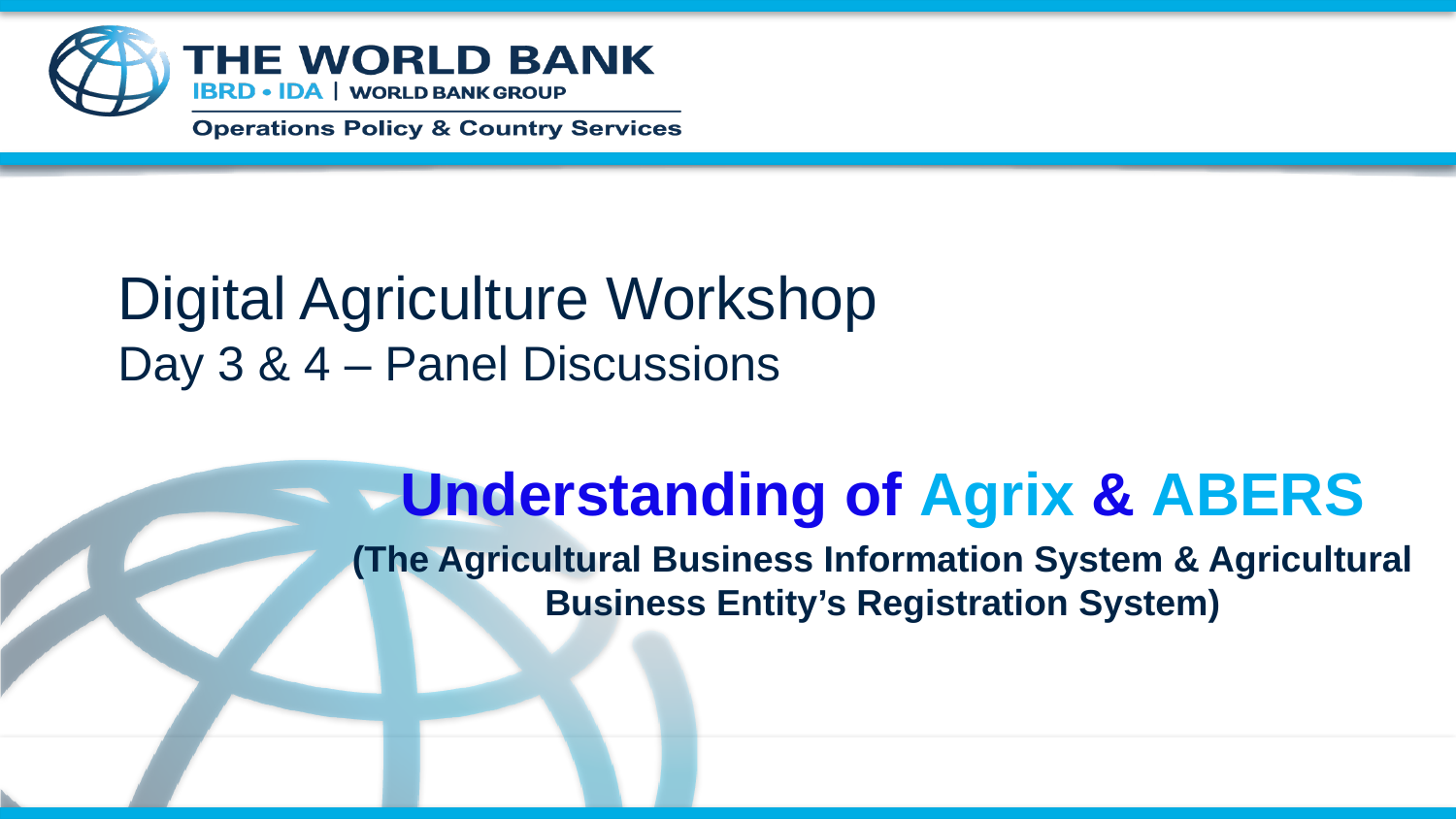

Digital Agriculture Workshop
Day 3 & 4 – Panel Discussions
Understanding of Agrix & ABERS
(The Agricultural Business Information System & Agricultural Business Entity’s Registration System)